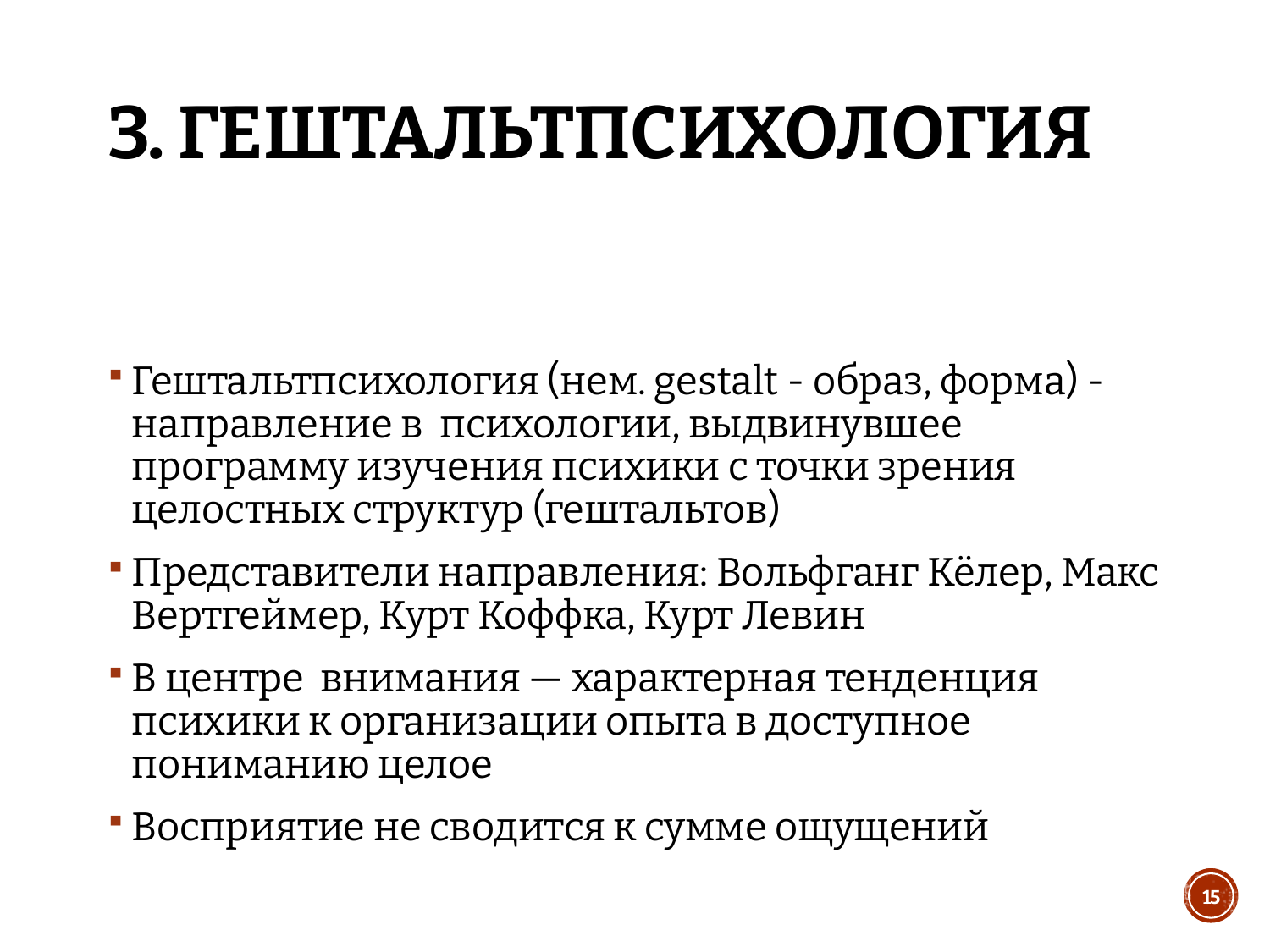

# 3. Гештальтпсихология

Гештальтпсихология (нем. gestalt - образ, форма) - направление в  психологии, выдвинувшее программу изучения психики с точки зрения целостных структур (гештальтов)
Представители направления: Вольфганг Кёлер​, Макс Вертгеймер, Курт Коффка, Курт Левин
В центре  внимания — характерная тенденция психики к организации опыта в доступное пониманию целое
Восприятие не сводится к сумме ощущений
15